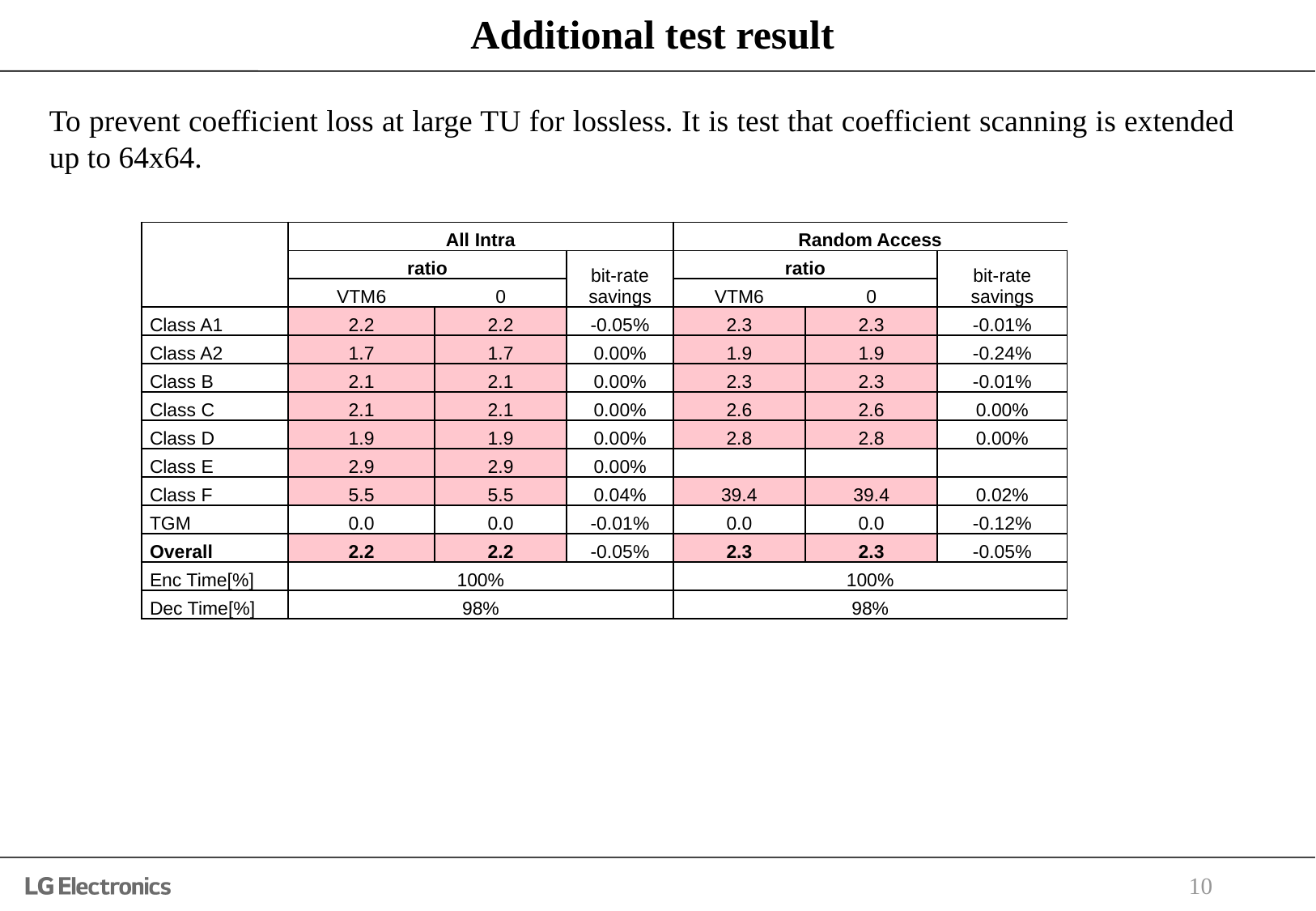

# Additional test result
To prevent coefficient loss at large TU for lossless. It is test that coefficient scanning is extended up to 64x64.

|  | All Intra |  |  | Random Access |  |  |
| --- | --- | --- | --- | --- | --- | --- |
|  | ratio |  | bit-rate savings | ratio |  | bit-rate savings |
|  | VTM6 | 0 |  | VTM6 | 0 |  |
| Class A1 | 2.2 | 2.2 | -0.05% | 2.3 | 2.3 | -0.01% |
| Class A2 | 1.7 | 1.7 | 0.00% | 1.9 | 1.9 | -0.24% |
| Class B | 2.1 | 2.1 | 0.00% | 2.3 | 2.3 | -0.01% |
| Class C | 2.1 | 2.1 | 0.00% | 2.6 | 2.6 | 0.00% |
| Class D | 1.9 | 1.9 | 0.00% | 2.8 | 2.8 | 0.00% |
| Class E | 2.9 | 2.9 | 0.00% |  |  |  |
| Class F | 5.5 | 5.5 | 0.04% | 39.4 | 39.4 | 0.02% |
| TGM | 0.0 | 0.0 | -0.01% | 0.0 | 0.0 | -0.12% |
| Overall | 2.2 | 2.2 | -0.05% | 2.3 | 2.3 | -0.05% |
| Enc Time[%] | 100% |  |  | 100% |  |  |
| Dec Time[%] | 98% |  |  | 98% |  |  |
10